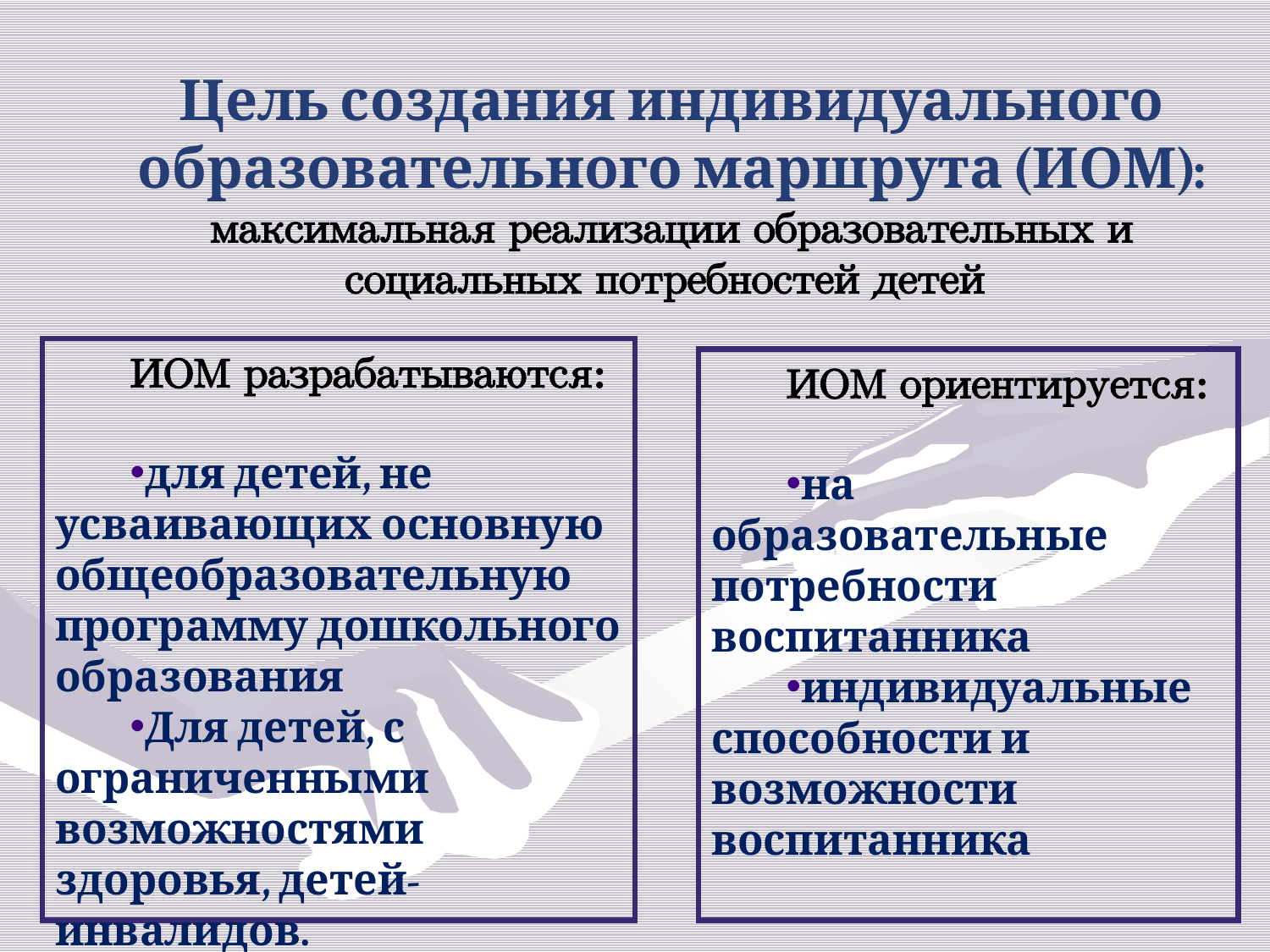

# Цель создания индивидуального образовательного маршрута (ИОМ): максимальная реализации образовательных и социальных потребностей детей
ИОМ разрабатываются:

для детей, не усваивающих основную общеобразовательную программу дошкольного образования
Для детей, с ограниченными возможностями здоровья, детей-инвалидов.

ИОМ ориентируется:

на образовательные потребности воспитанника
индивидуальные способности и возможности воспитанника